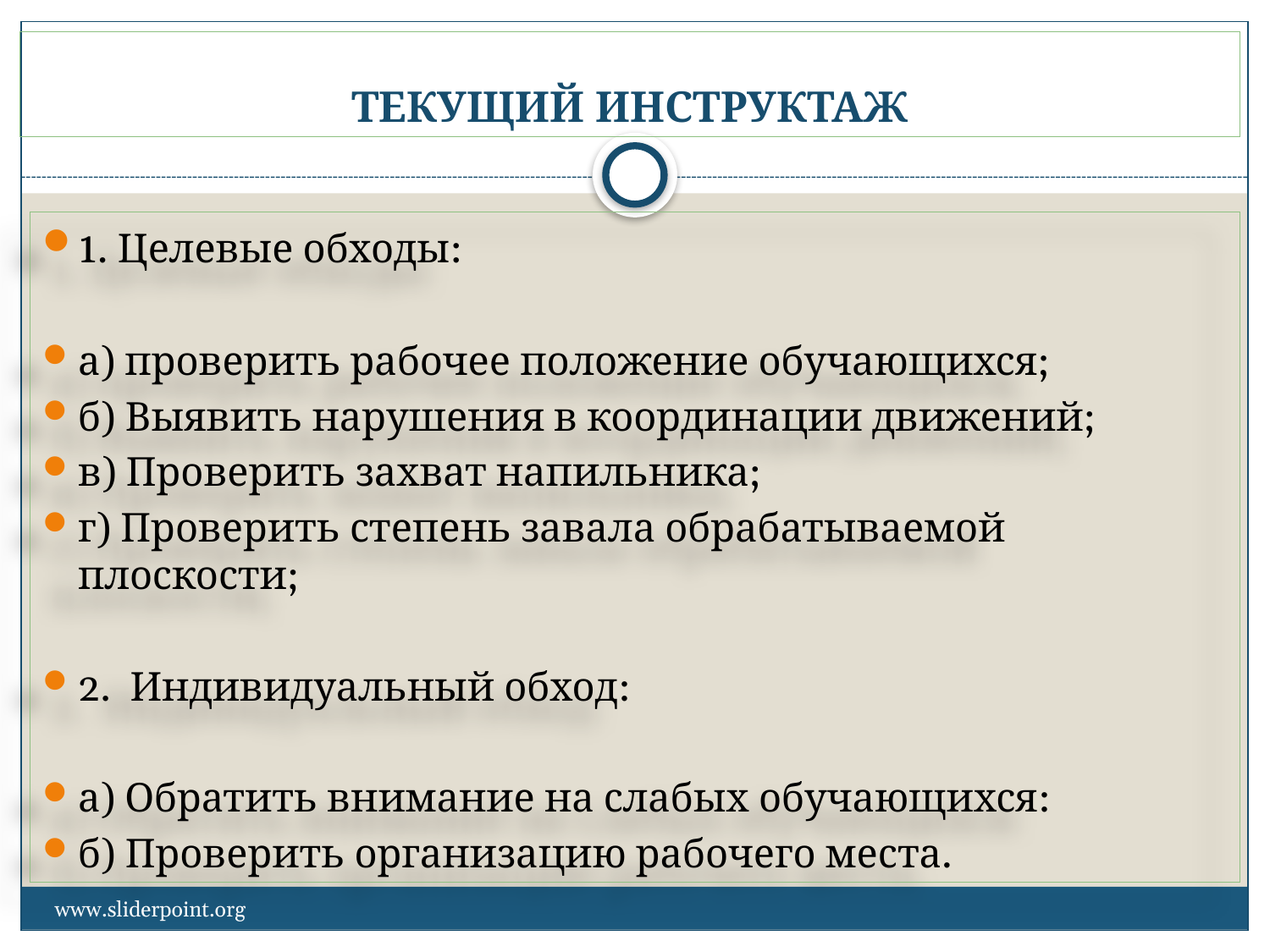

# ТЕКУЩИЙ ИНСТРУКТАЖ
1. Целевые обходы:

а) проверить рабочее положение обучающихся;
б) Выявить нарушения в координации движений;
в) Проверить захват напильника;
г) Проверить степень завала обрабатываемой плоскости;

2.  Индивидуальный обход:

а) Обратить внимание на слабых обучающихся:
б) Проверить организацию рабочего места.
www.sliderpoint.org